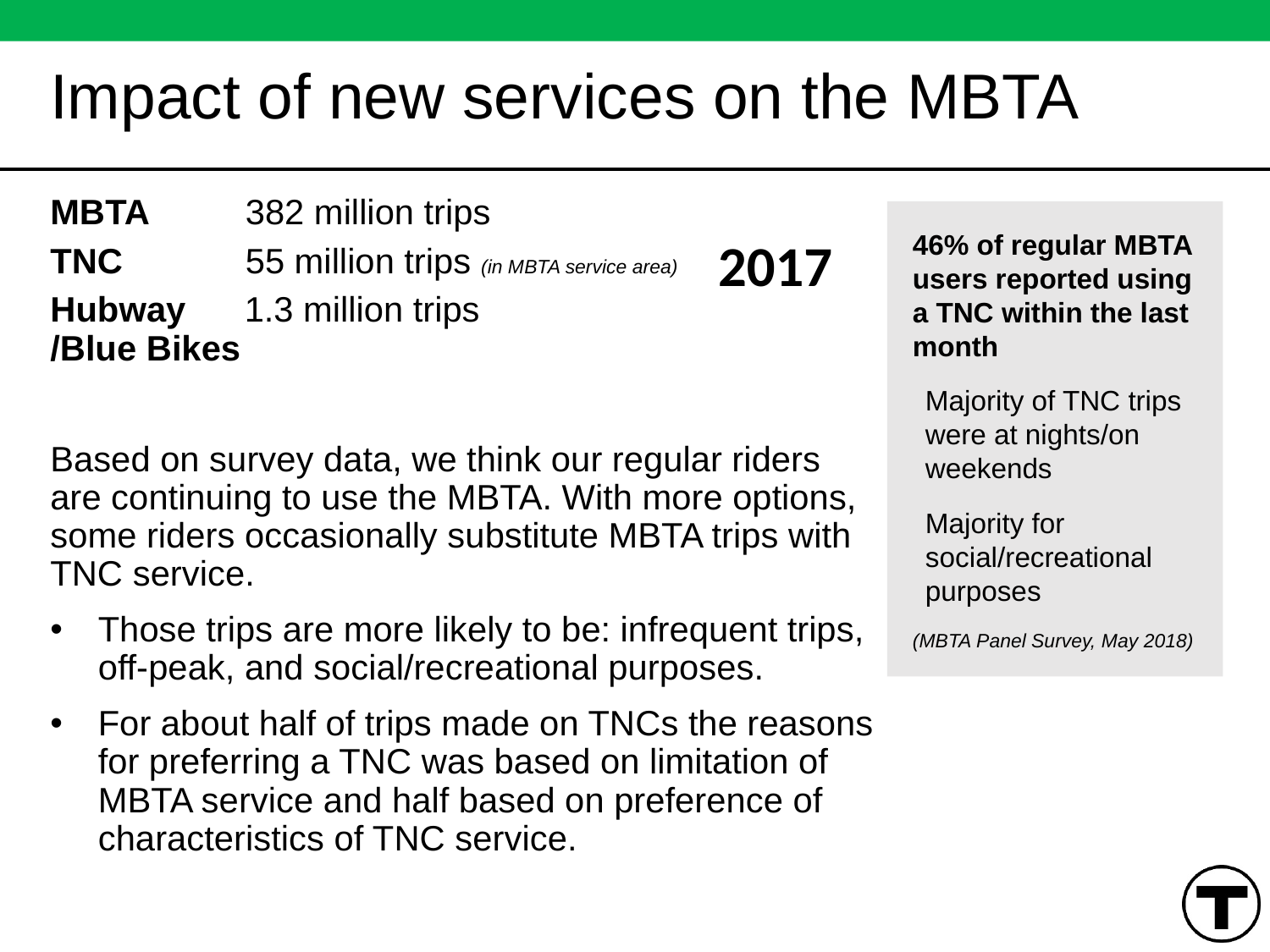

# Impact of new services on the MBTA
MBTA 	       382 million trips
TNC 	       55 million trips (in MBTA service area)
Hubway      1.3 million trips
/Blue Bikes

Based on survey data, we think our regular riders are continuing to use the MBTA. With more options, some riders occasionally substitute MBTA trips with TNC service.
Those trips are more likely to be: infrequent trips, off-peak, and social/recreational purposes.
For about half of trips made on TNCs the reasons for preferring a TNC was based on limitation of MBTA service and half based on preference of characteristics of TNC service.
46% of regular MBTA users reported using a TNC within the last month
Majority of TNC trips were at nights/on weekends
Majority for social/recreational purposes
(MBTA Panel Survey, May 2018)
2017